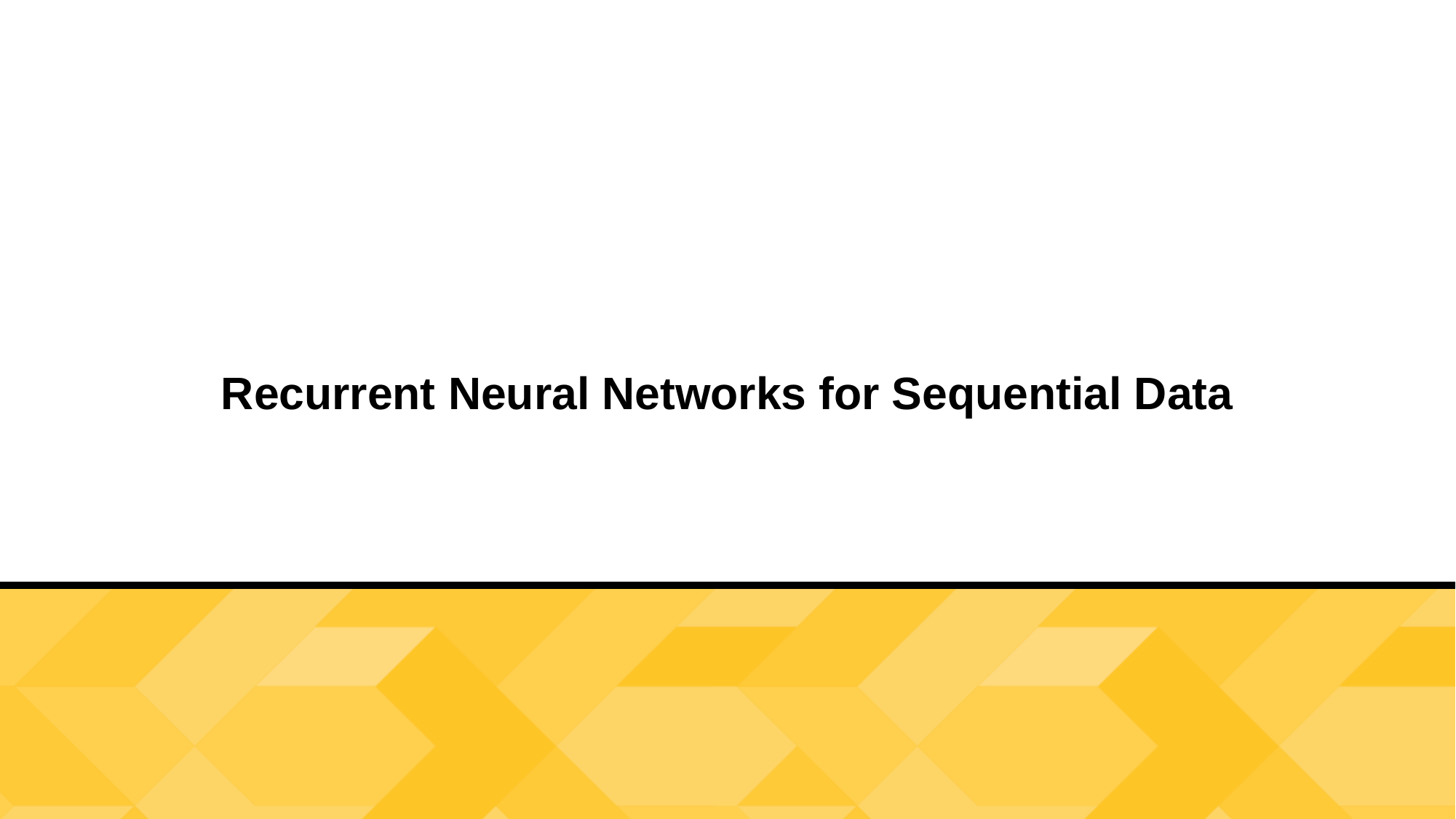

# Recurrent Neural Networks for Sequential Data